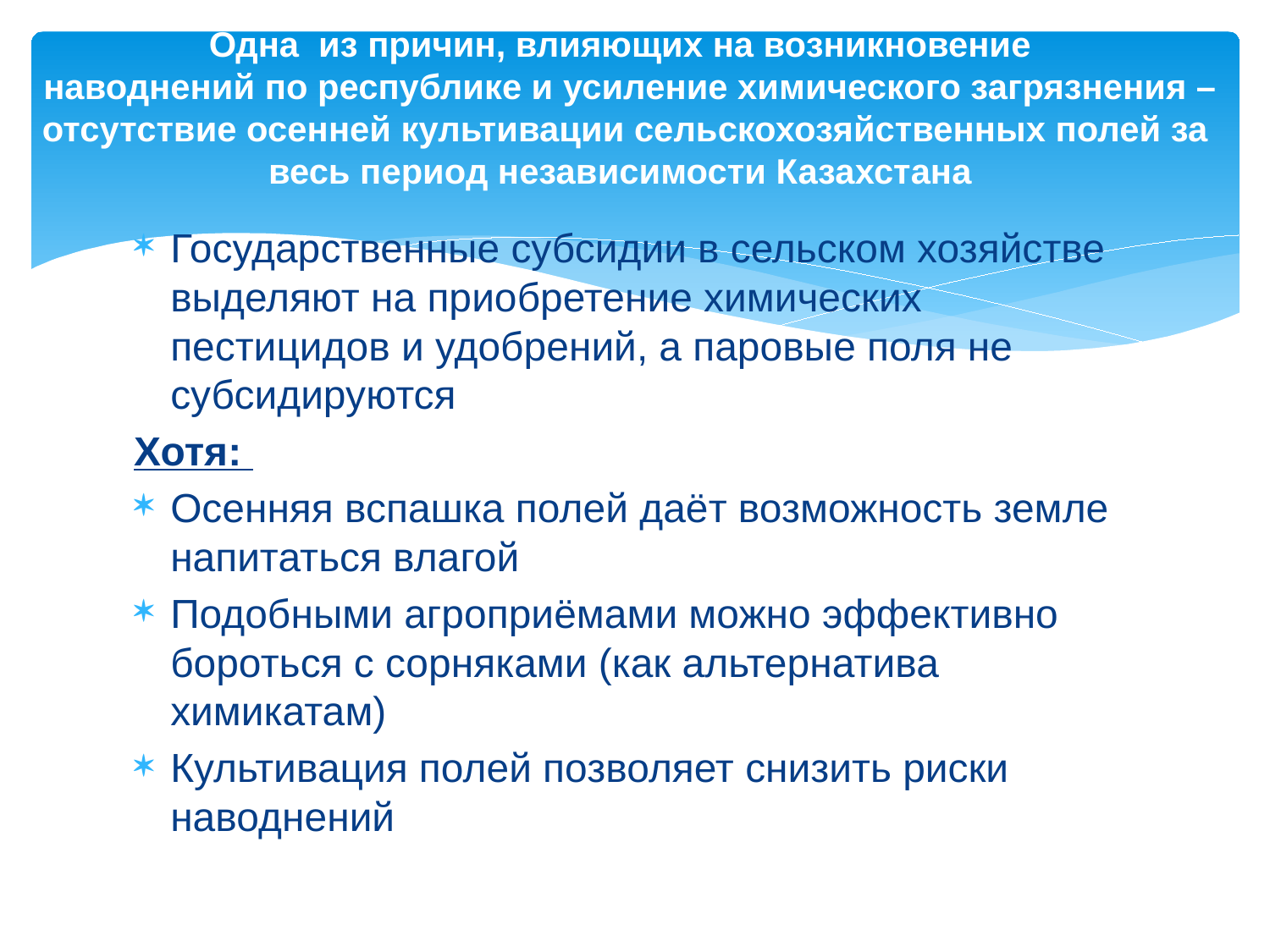

# Одна  из причин, влияющих на возникновение наводнений по республике и усиление химического загрязнения – отсутствие осенней культивации сельскохозяйственных полей за весь период независимости Казахстана
Государственные субсидии в сельском хозяйстве выделяют на приобретение химических пестицидов и удобрений, а паровые поля не субсидируются
Хотя:
Осенняя вспашка полей даёт возможность земле напитаться влагой
Подобными агроприёмами можно эффективно бороться с сорняками (как альтернатива химикатам)
Культивация полей позволяет снизить риски наводнений